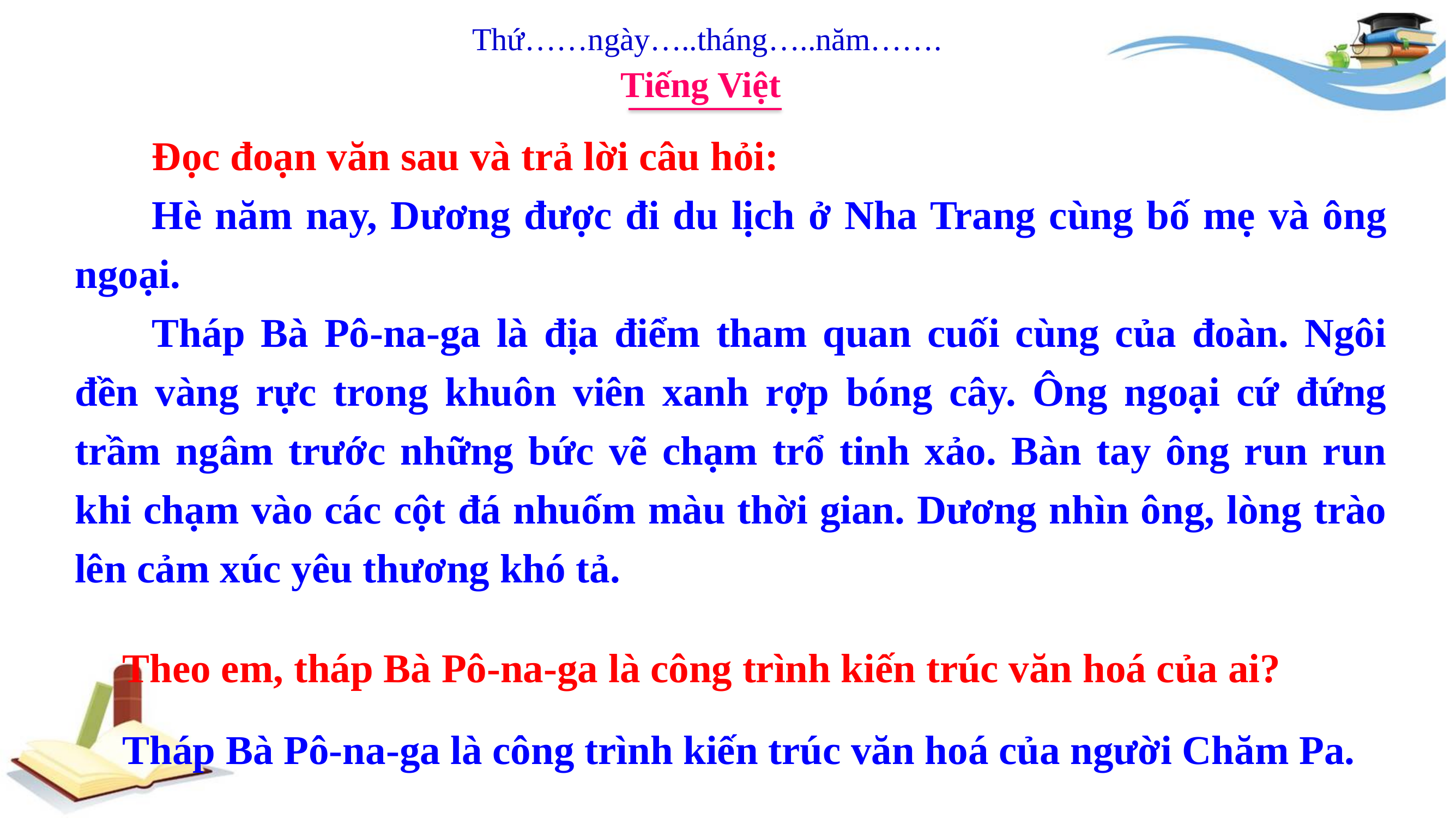

Thứ……ngày…..tháng…..năm…….
Tiếng Việt
Đọc đoạn văn sau và trả lời câu hỏi:
Hè năm nay, Dương được đi du lịch ở Nha Trang cùng bố mẹ và ông ngoại.
Tháp Bà Pô-na-ga là địa điểm tham quan cuối cùng của đoàn. Ngôi đền vàng rực trong khuôn viên xanh rợp bóng cây. Ông ngoại cứ đứng trầm ngâm trước những bức vẽ chạm trổ tinh xảo. Bàn tay ông run run khi chạm vào các cột đá nhuốm màu thời gian. Dương nhìn ông, lòng trào lên cảm xúc yêu thương khó tả.
Theo em, tháp Bà Pô-na-ga là công trình kiến trúc văn hoá của ai?
Tháp Bà Pô-na-ga là công trình kiến trúc văn hoá của người Chăm Pa.